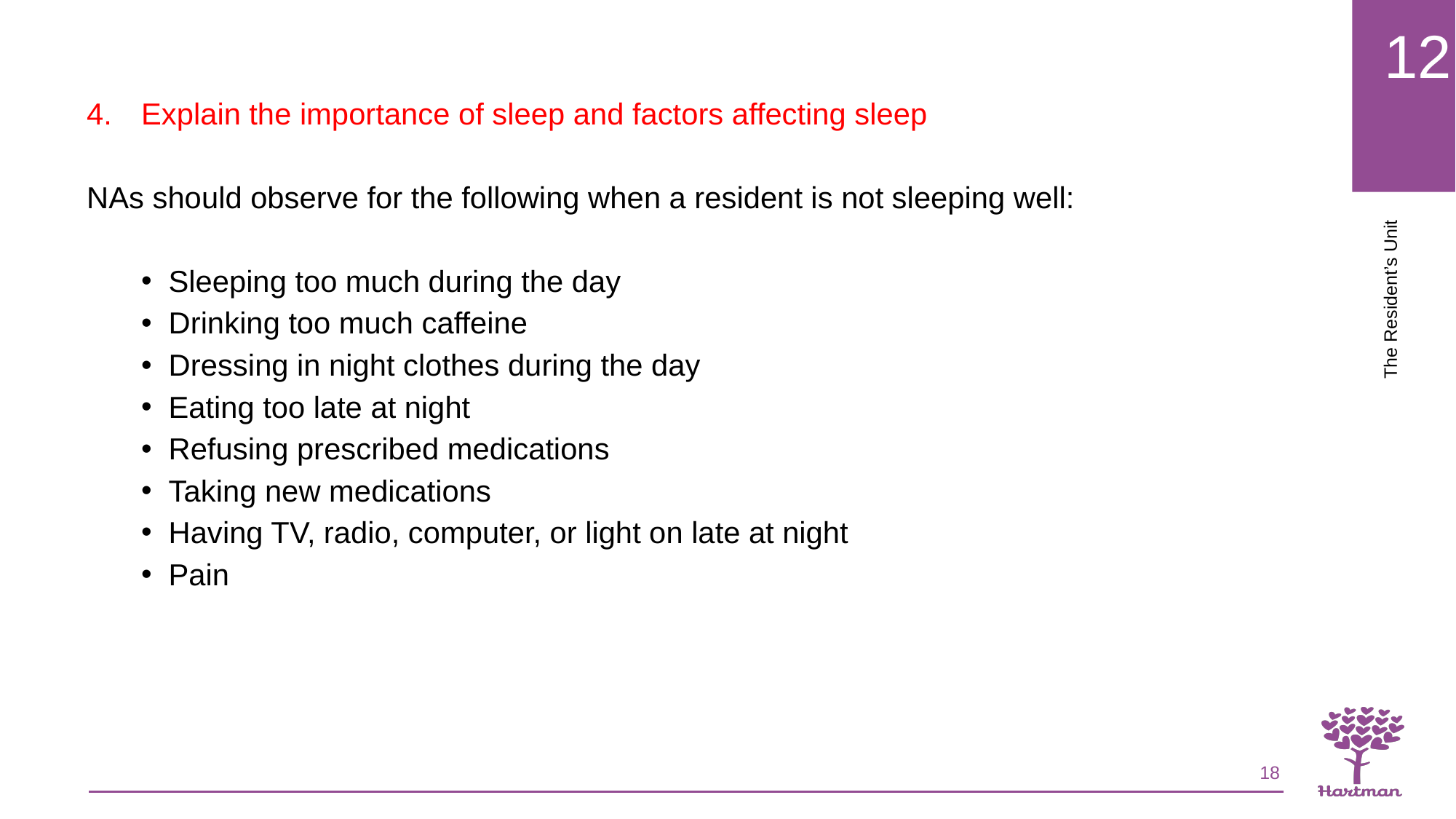

Explain the importance of sleep and factors affecting sleep

NAs should observe for the following when a resident is not sleeping well:

Sleeping too much during the day
Drinking too much caffeine
Dressing in night clothes during the day
Eating too late at night
Refusing prescribed medications
Taking new medications
Having TV, radio, computer, or light on late at night
Pain

18